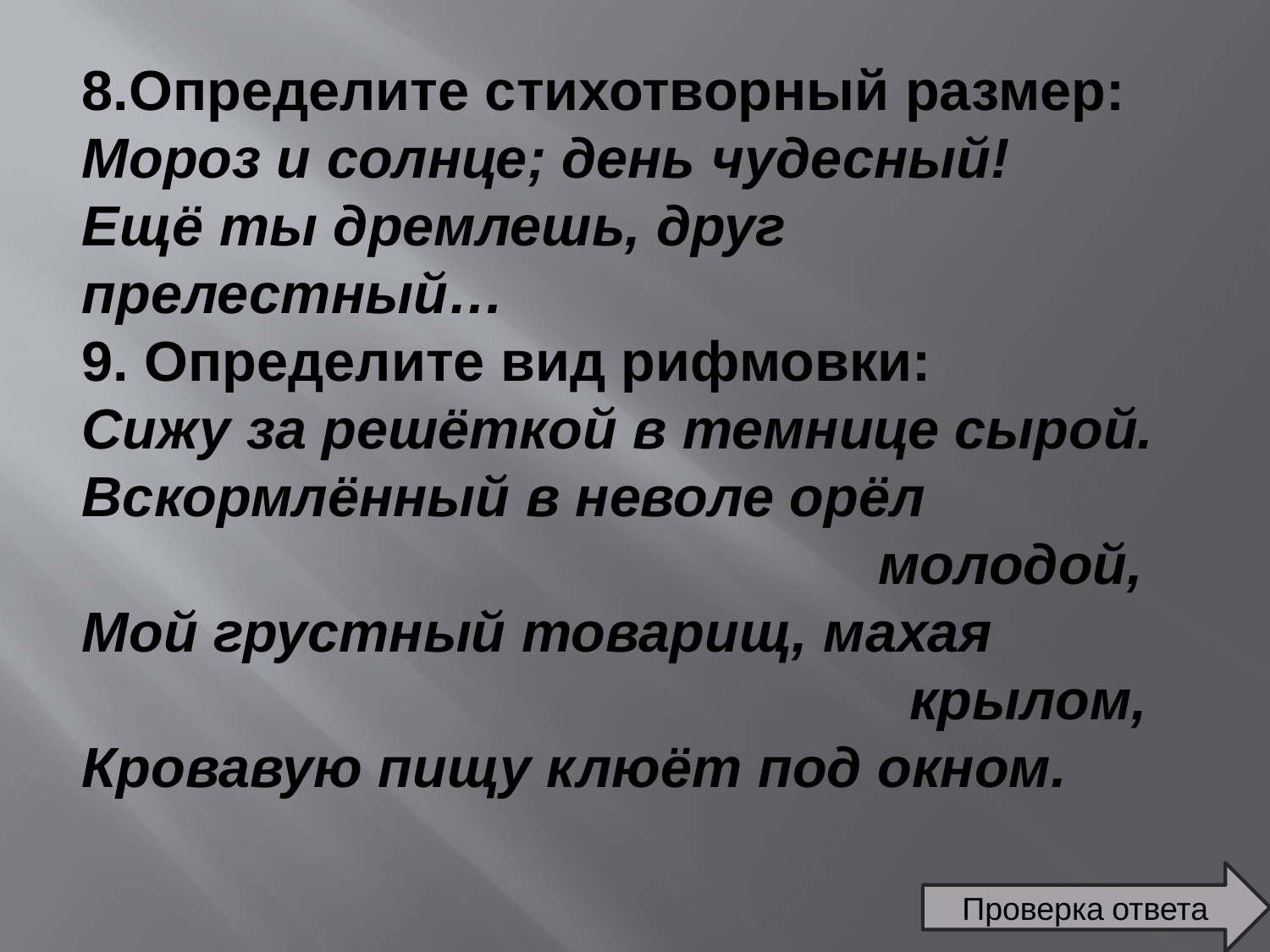

# 8.Определите стихотворный размер: Мороз и солнце; день чудесный! Ещё ты дремлешь, друг прелестный… 9. Определите вид рифмовки: Сижу за решёткой в темнице сырой. Вскормлённый в неволе орёл молодой, Мой грустный товарищ, махая крылом, Кровавую пищу клюёт под окном.
Проверка ответа